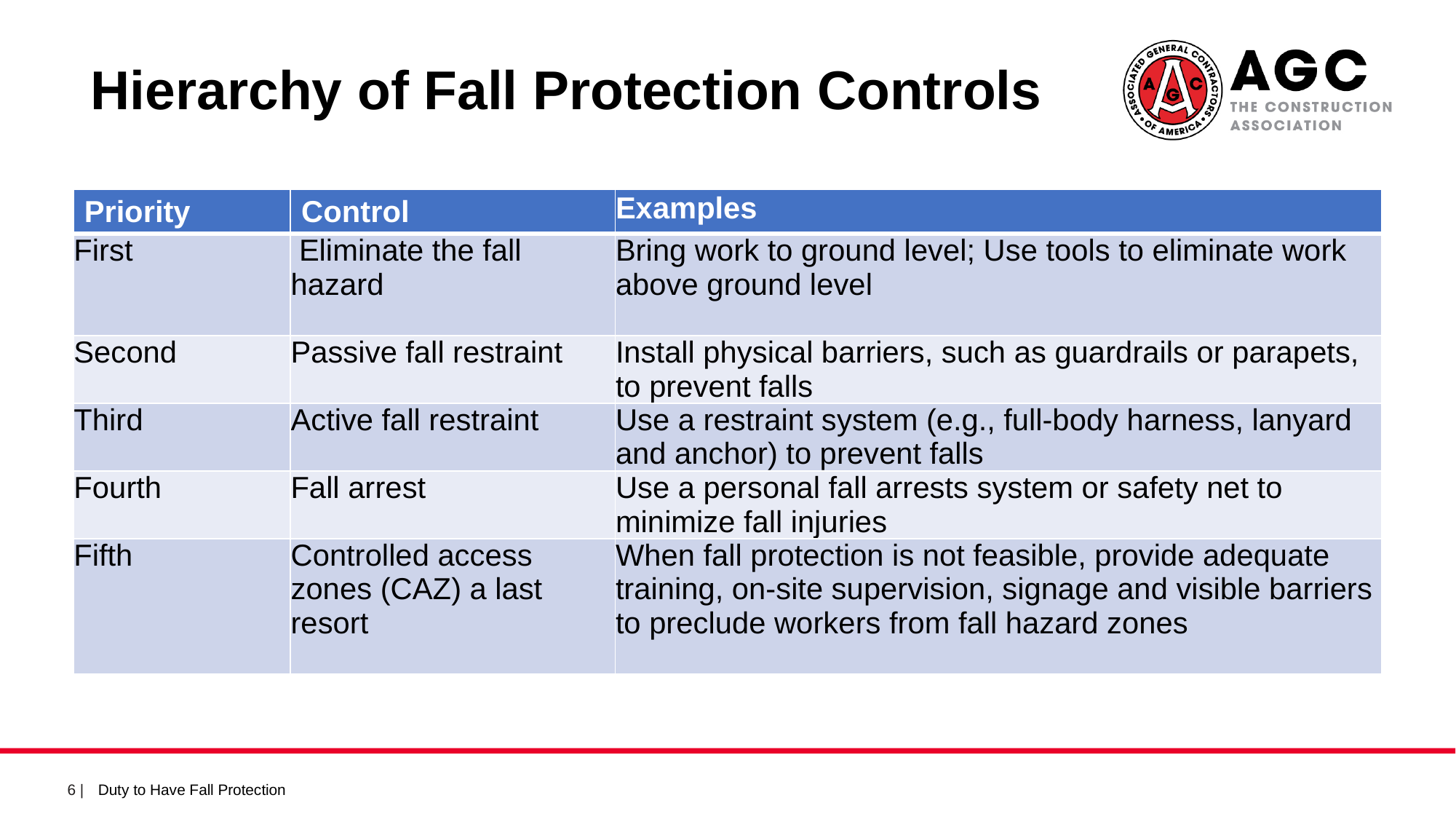

Hierarchy of Fall Protection Controls
| Priority | Control | Examples |
| --- | --- | --- |
| First | Eliminate the fall hazard | Bring work to ground level; Use tools to eliminate work above ground level |
| Second | Passive fall restraint | Install physical barriers, such as guardrails or parapets, to prevent falls |
| Third | Active fall restraint | Use a restraint system (e.g., full-body harness, lanyard and anchor) to prevent falls |
| Fourth | Fall arrest | Use a personal fall arrests system or safety net to minimize fall injuries |
| Fifth | Controlled access zones (CAZ) a last resort | When fall protection is not feasible, provide adequate training, on-site supervision, signage and visible barriers to preclude workers from fall hazard zones |
Duty to Have Fall Protection